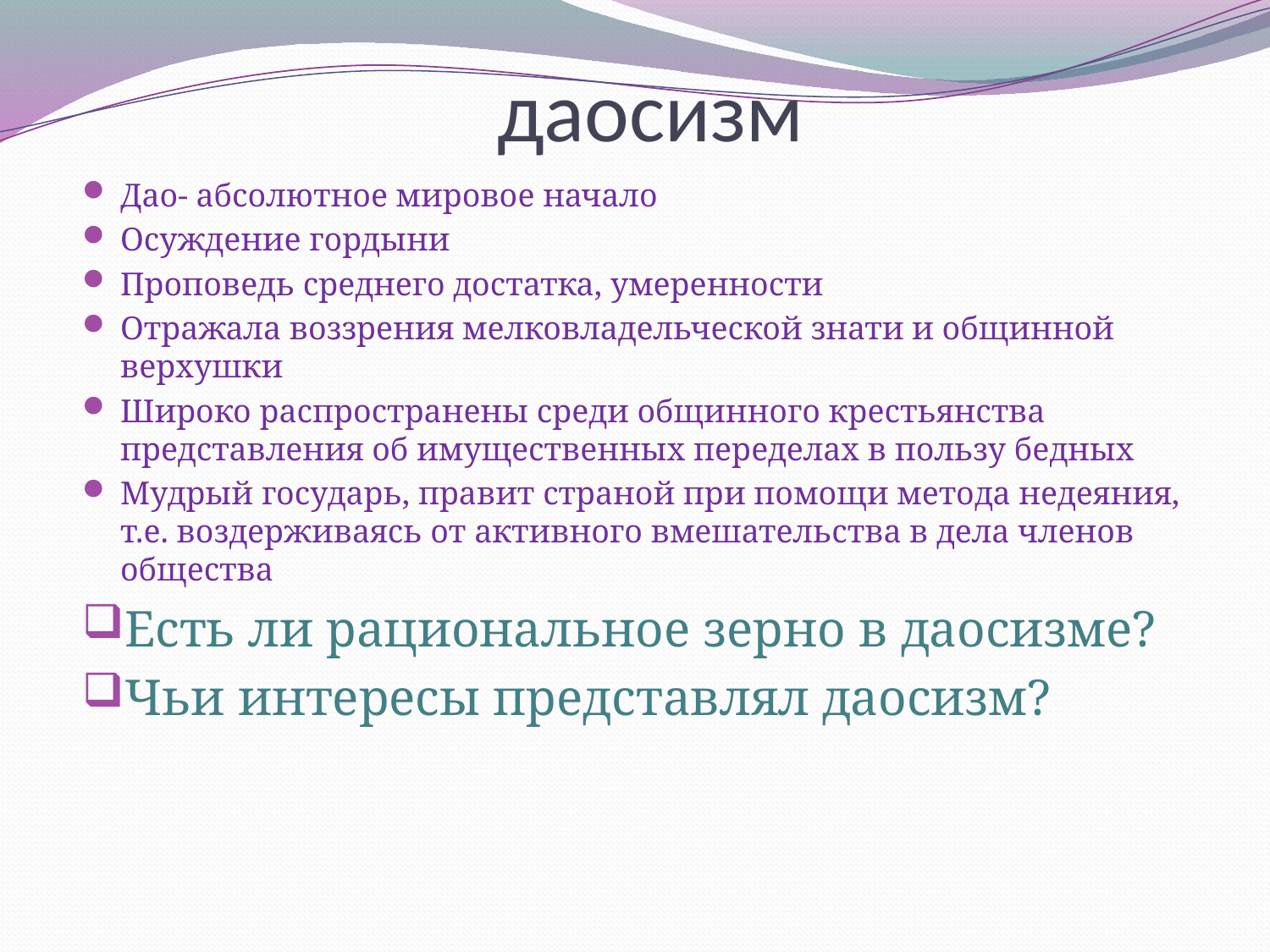

# даосизм
Дао- абсолютное мировое начало
Осуждение гордыни
Проповедь среднего достатка, умеренности
Отражала воззрения мелковладельческой знати и общинной верхушки
Широко распространены среди общинного крестьянства представления об имущественных переделах в пользу бедных
Мудрый государь, правит страной при помощи метода недеяния, т.е. воздерживаясь от активного вмешательства в дела членов общества
Есть ли рациональное зерно в даосизме?
Чьи интересы представлял даосизм?